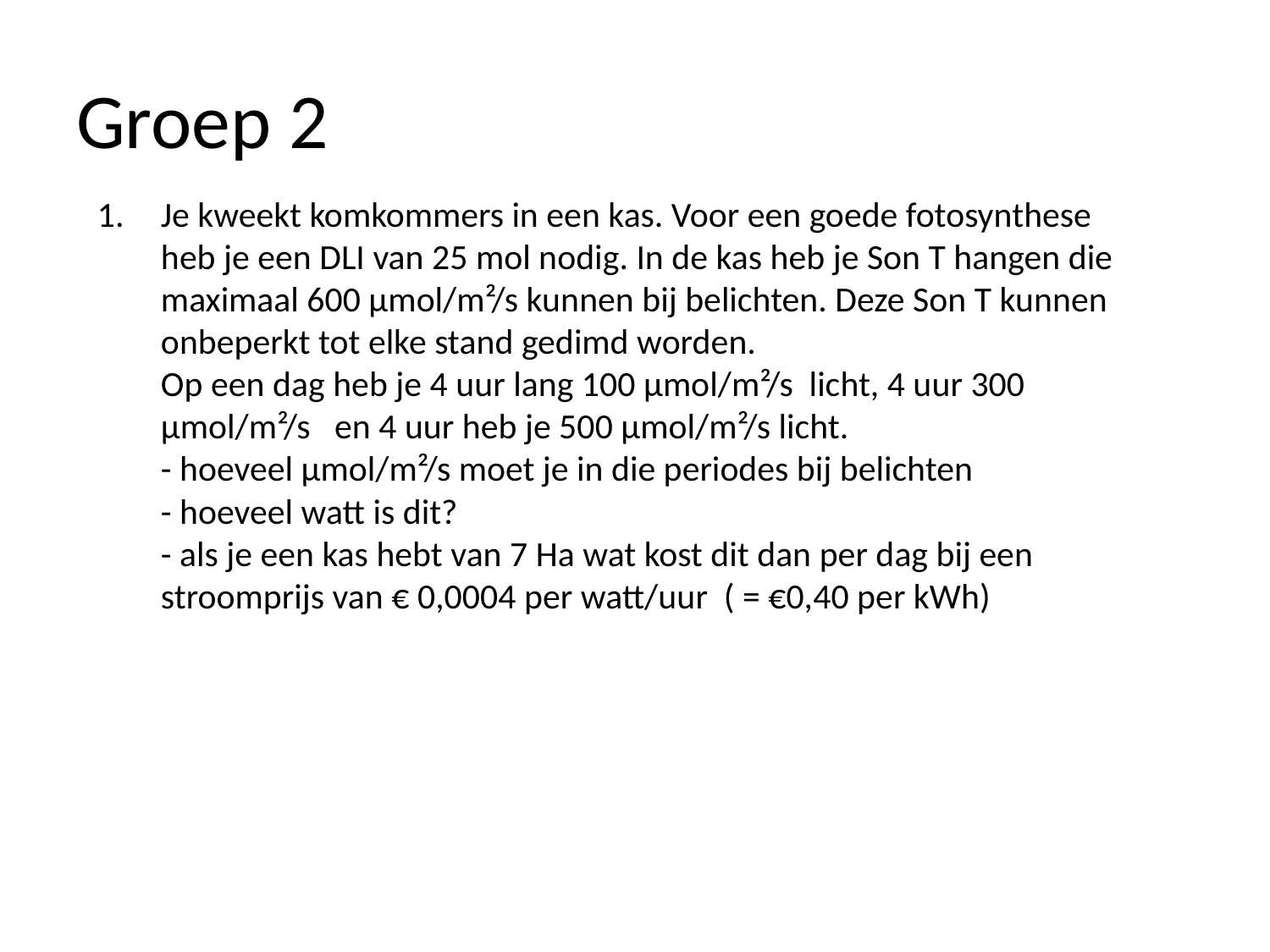

# Groep 2
Je kweekt komkommers in een kas. Voor een goede fotosynthese heb je een DLI van 25 mol nodig. In de kas heb je Son T hangen die maximaal 600 µmol/m²/s kunnen bij belichten. Deze Son T kunnen onbeperkt tot elke stand gedimd worden.
Op een dag heb je 4 uur lang 100 µmol/m²/s  licht, 4 uur 300 µmol/m²/s   en 4 uur heb je 500 µmol/m²/s licht.
- hoeveel µmol/m²/s moet je in die periodes bij belichten
- hoeveel watt is dit?
- als je een kas hebt van 7 Ha wat kost dit dan per dag bij een stroomprijs van € 0,0004 per watt/uur  ( = €0,40 per kWh)